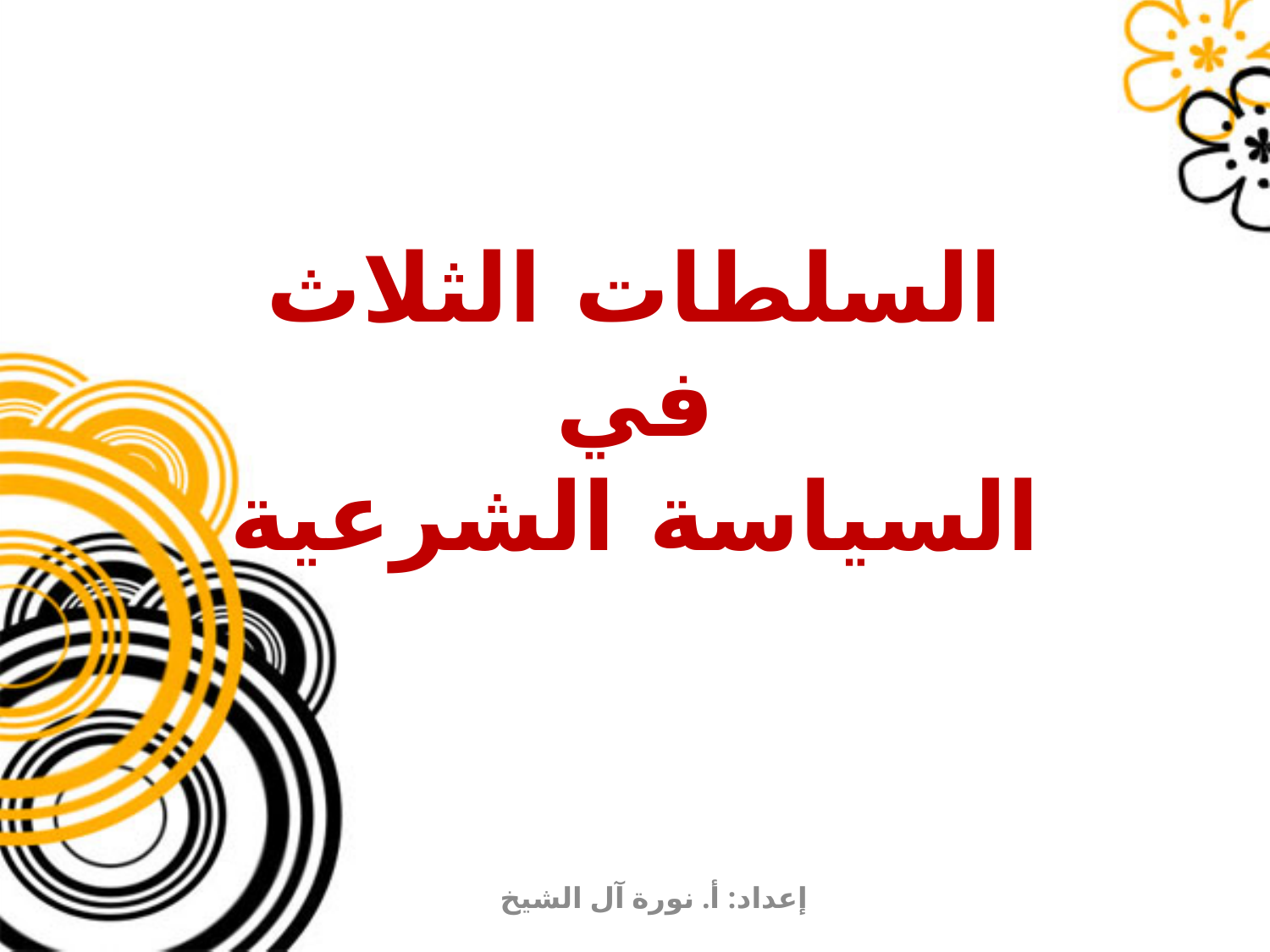

# السلطات الثلاث في السياسة الشرعية

إعداد: أ. نورة آل الشيخ